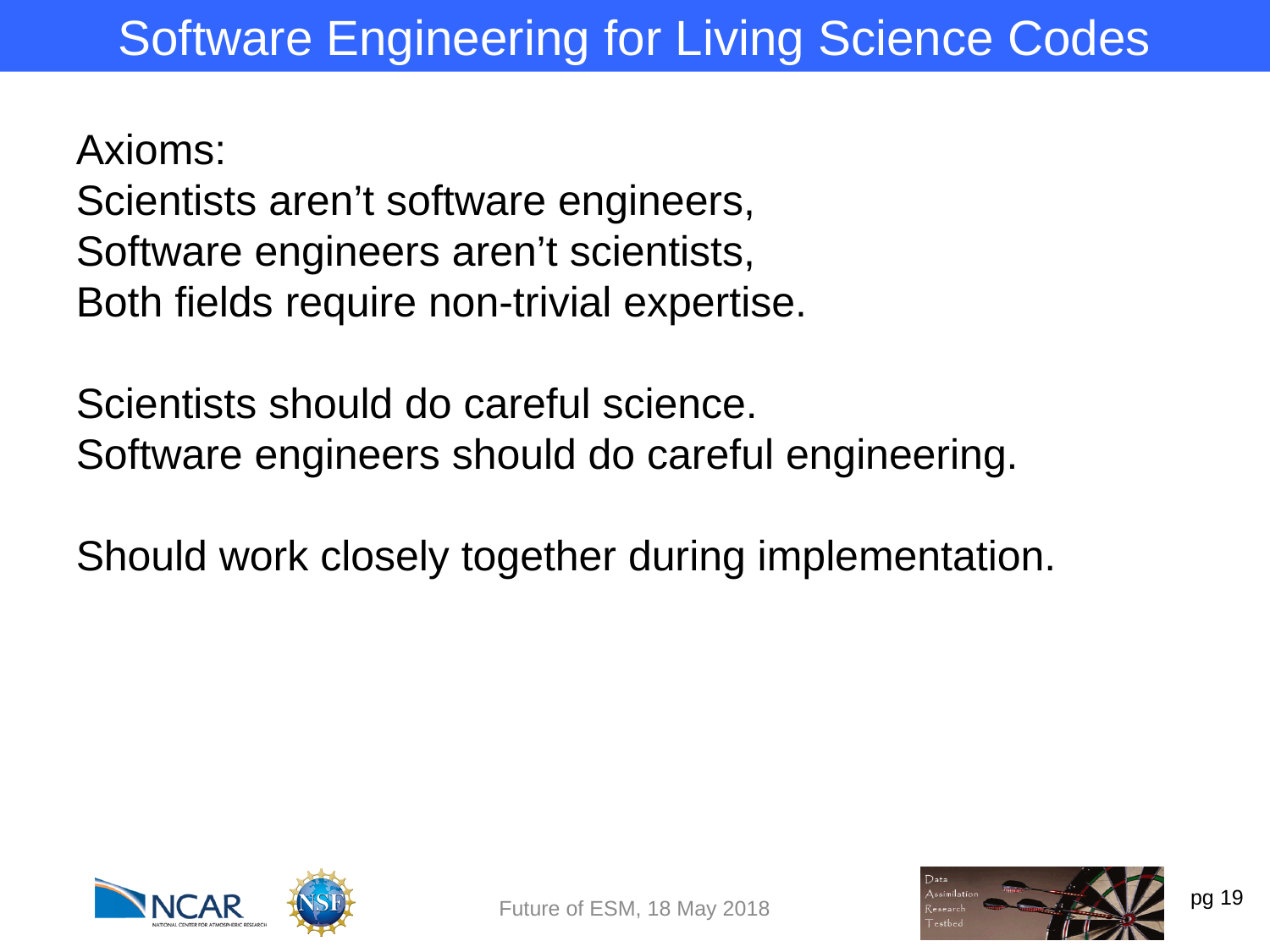

Software Engineering for Living Science Codes
Axioms:
Scientists aren’t software engineers,
Software engineers aren’t scientists,
Both fields require non-trivial expertise.

Scientists should do careful science.
Software engineers should do careful engineering.

Should work closely together during implementation.
Future of ESM, 18 May 2018